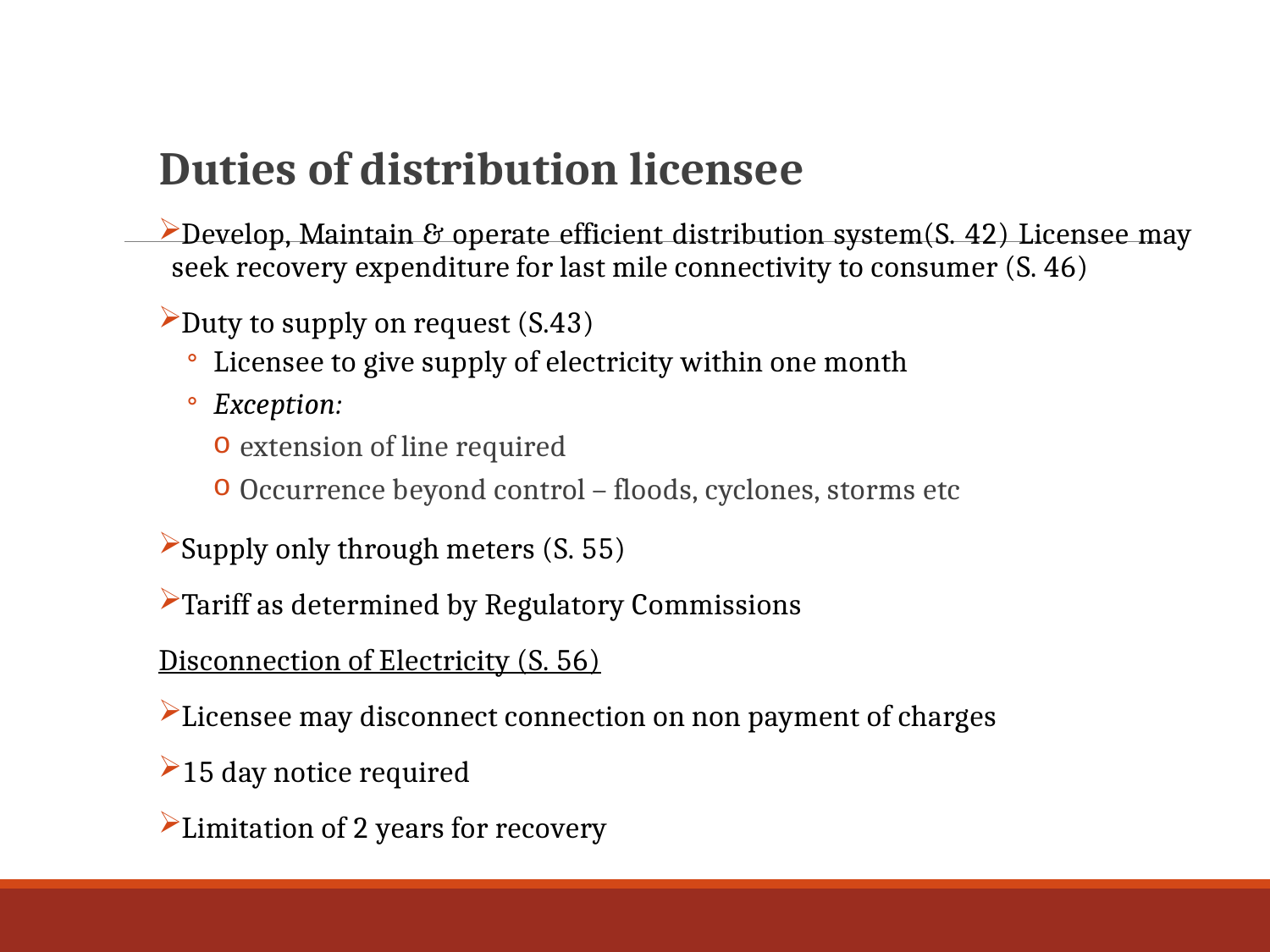

#

Duties of distribution licensee
Develop, Maintain & operate efficient distribution system(S. 42) Licensee may seek recovery expenditure for last mile connectivity to consumer (S. 46)
Duty to supply on request (S.43)
Licensee to give supply of electricity within one month
Exception:
extension of line required
Occurrence beyond control – floods, cyclones, storms etc
Supply only through meters (S. 55)
Tariff as determined by Regulatory Commissions
Disconnection of Electricity (S. 56)
Licensee may disconnect connection on non payment of charges
15 day notice required
Limitation of 2 years for recovery